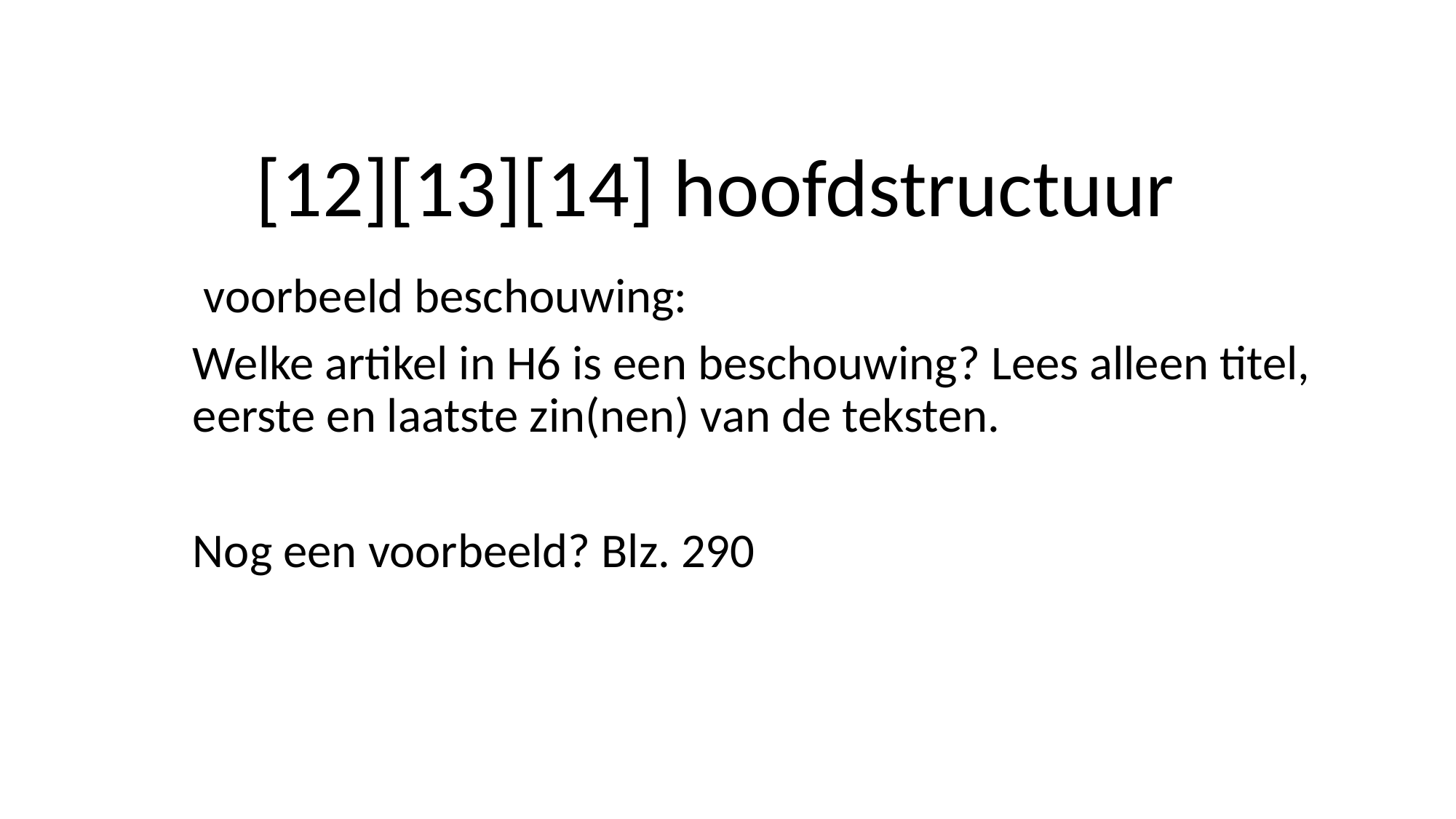

# [12][13][14] hoofdstructuur
 voorbeeld beschouwing:
Welke artikel in H6 is een beschouwing? Lees alleen titel, eerste en laatste zin(nen) van de teksten.

Nog een voorbeeld? Blz. 290